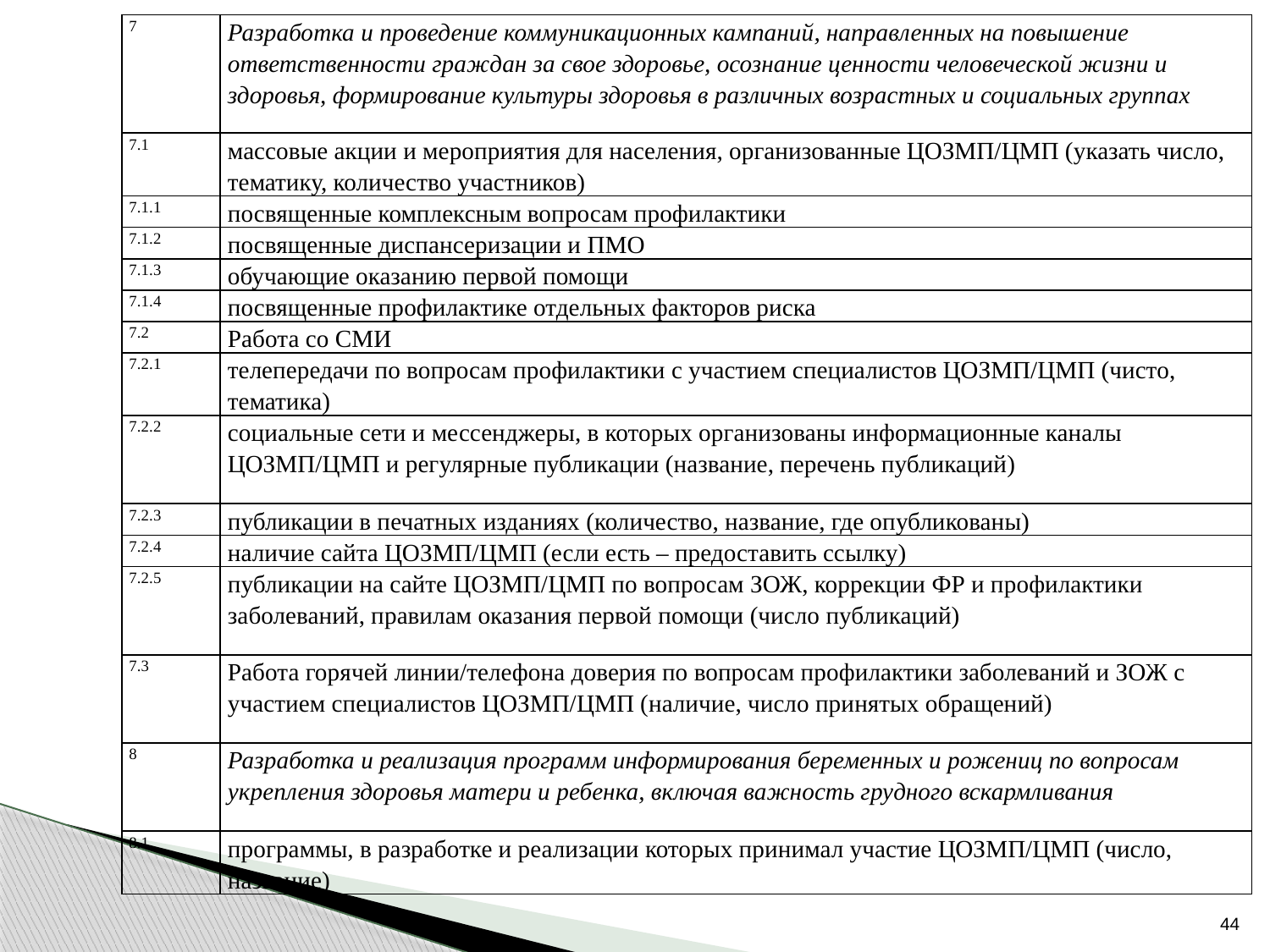

| 7 | Разработка и проведение коммуникационных кампаний, направленных на повышение ответственности граждан за свое здоровье, осознание ценности человеческой жизни и здоровья, формирование культуры здоровья в различных возрастных и социальных группах |
| --- | --- |
| 7.1 | массовые акции и мероприятия для населения, организованные ЦОЗМП/ЦМП (указать число, тематику, количество участников) |
| 7.1.1 | посвященные комплексным вопросам профилактики |
| 7.1.2 | посвященные диспансеризации и ПМО |
| 7.1.3 | обучающие оказанию первой помощи |
| 7.1.4 | посвященные профилактике отдельных факторов риска |
| 7.2 | Работа со СМИ |
| 7.2.1 | телепередачи по вопросам профилактики с участием специалистов ЦОЗМП/ЦМП (чисто, тематика) |
| 7.2.2 | социальные сети и мессенджеры, в которых организованы информационные каналы ЦОЗМП/ЦМП и регулярные публикации (название, перечень публикаций) |
| 7.2.3 | публикации в печатных изданиях (количество, название, где опубликованы) |
| 7.2.4 | наличие сайта ЦОЗМП/ЦМП (если есть – предоставить ссылку) |
| 7.2.5 | публикации на сайте ЦОЗМП/ЦМП по вопросам ЗОЖ, коррекции ФР и профилактики заболеваний, правилам оказания первой помощи (число публикаций) |
| 7.3 | Работа горячей линии/телефона доверия по вопросам профилактики заболеваний и ЗОЖ с участием специалистов ЦОЗМП/ЦМП (наличие, число принятых обращений) |
| 8 | Разработка и реализация программ информирования беременных и рожениц по вопросам укрепления здоровья матери и ребенка, включая важность грудного вскармливания |
| 8.1 | программы, в разработке и реализации которых принимал участие ЦОЗМП/ЦМП (число, название) |
44